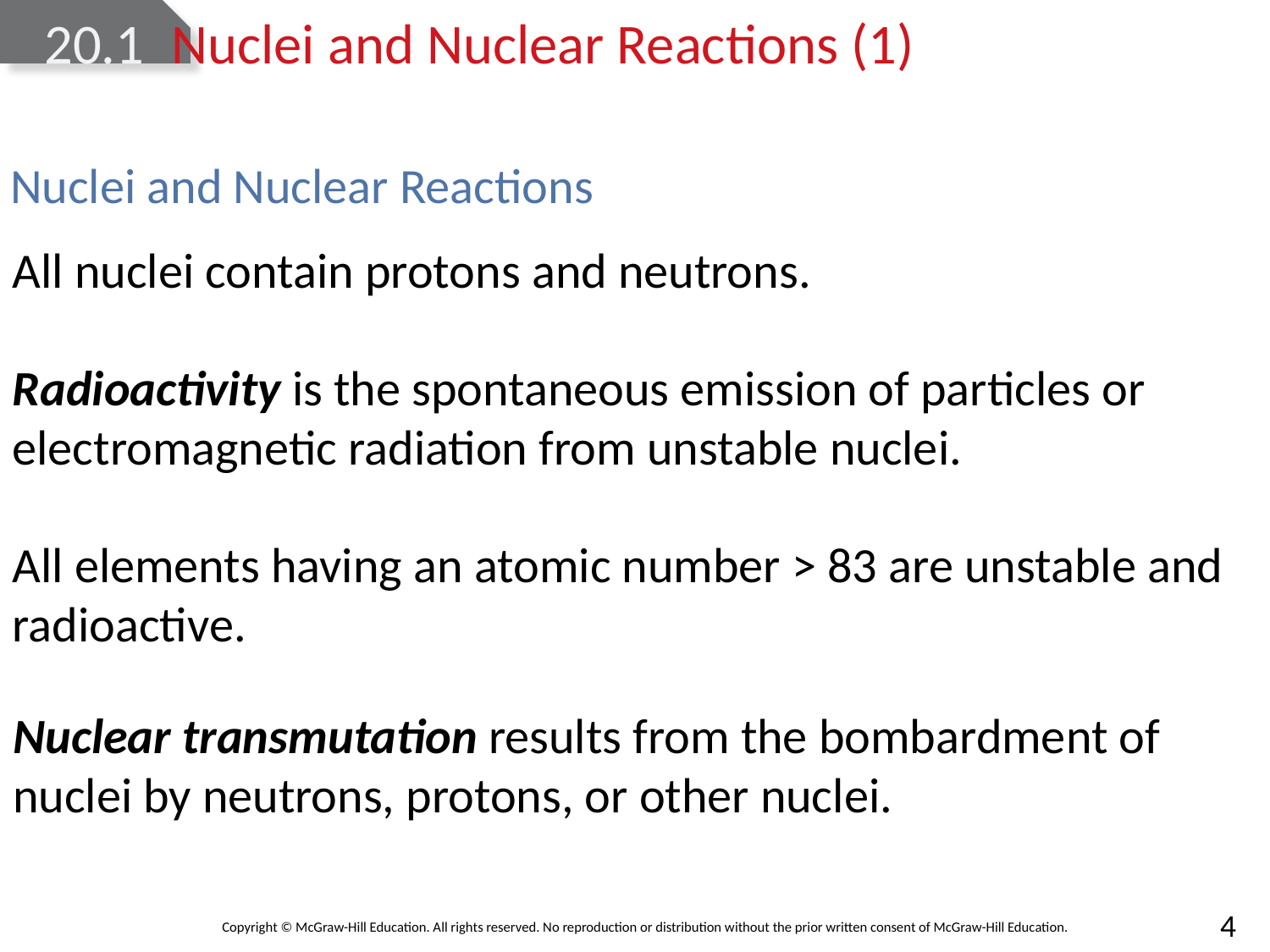

# 20.1	Nuclei and Nuclear Reactions (1)
Nuclei and Nuclear Reactions
All nuclei contain protons and neutrons.
Radioactivity is the spontaneous emission of particles or electromagnetic radiation from unstable nuclei.
All elements having an atomic number > 83 are unstable and radioactive.
Nuclear transmutation results from the bombardment of nuclei by neutrons, protons, or other nuclei.